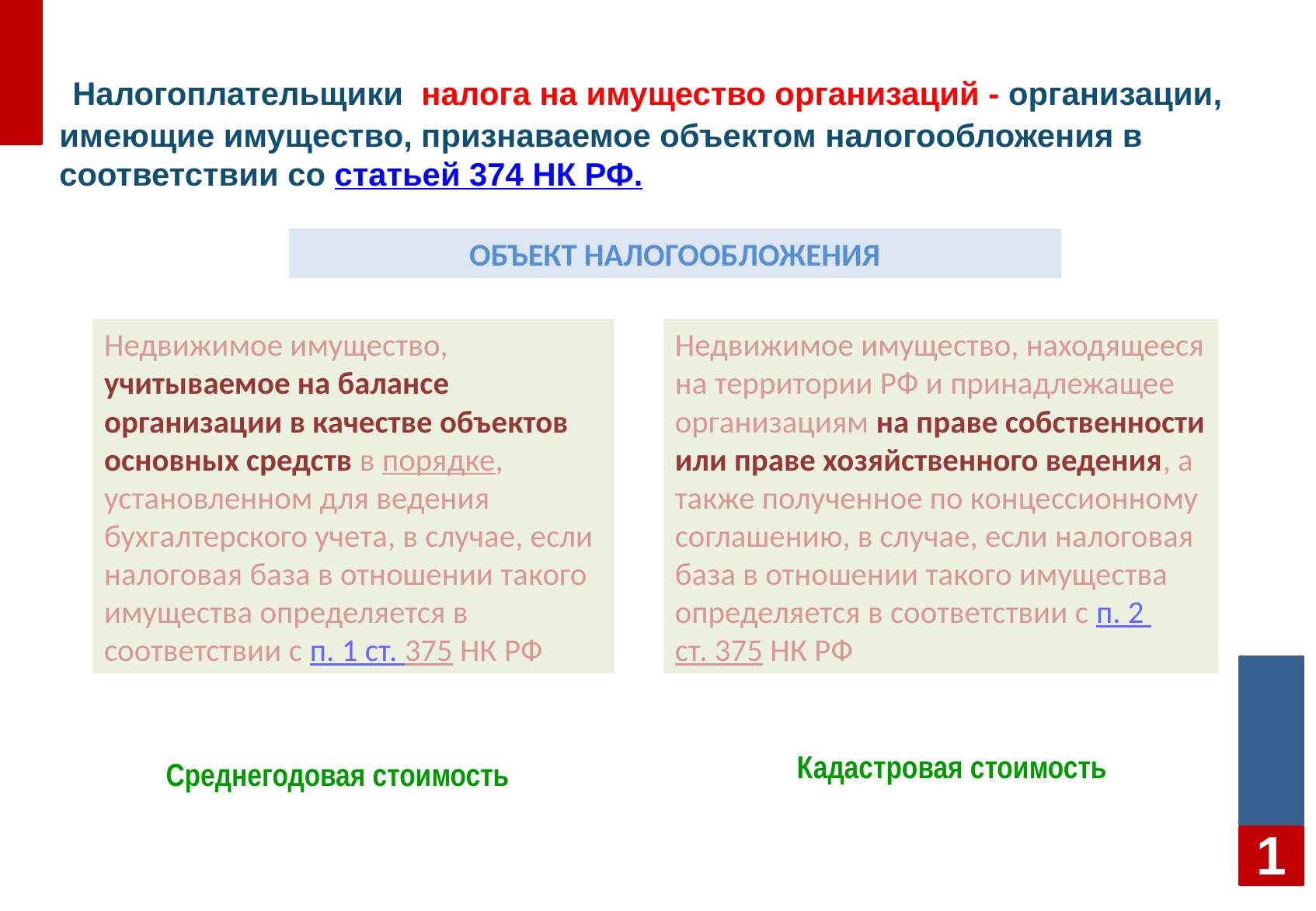

Налогоплательщики  налога на имущество организаций - организации, имеющие имущество, признаваемое объектом налогообложения в соответствии со статьей 374 НК РФ.
ОБЪЕКТ НАЛОГООБЛОЖЕНИЯ
Недвижимое имущество, учитываемое на балансе организации в качестве объектов основных средств в порядке, установленном для ведения бухгалтерского учета, в случае, если налоговая база в отношении такого имущества определяется в соответствии с п. 1 ст. 375 НК РФ
Недвижимое имущество, находящееся на территории РФ и принадлежащее организациям на праве собственности или праве хозяйственного ведения, а также полученное по концессионному соглашению, в случае, если налоговая база в отношении такого имущества определяется в соответствии с п. 2 ст. 375 НК РФ
Кадастровая стоимость
Среднегодовая стоимость
1